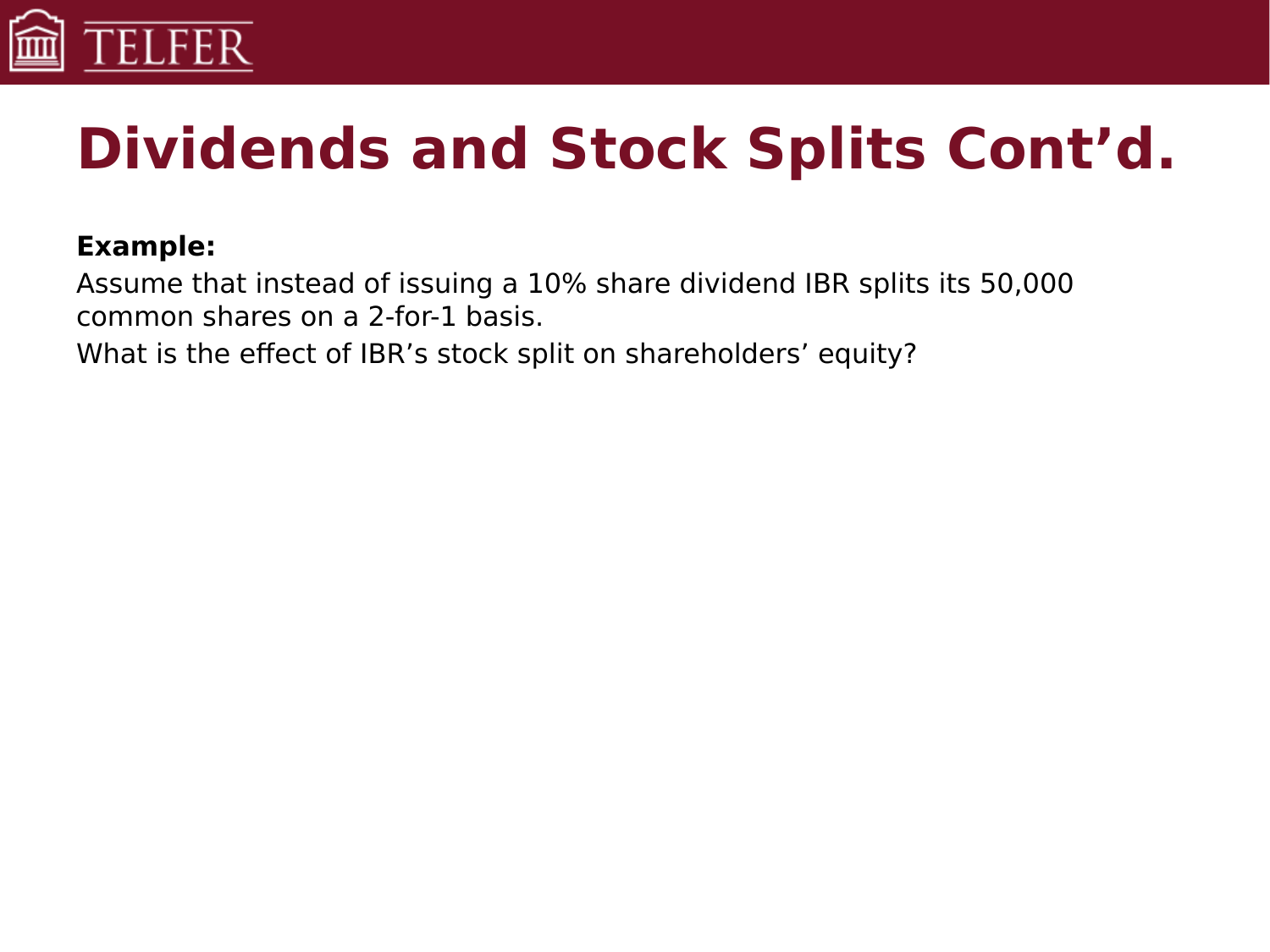

# Dividends and Stock Splits Cont’d.
Example:
Assume that instead of issuing a 10% share dividend IBR splits its 50,000 common shares on a 2-for-1 basis.
What is the effect of IBR’s stock split on shareholders’ equity?